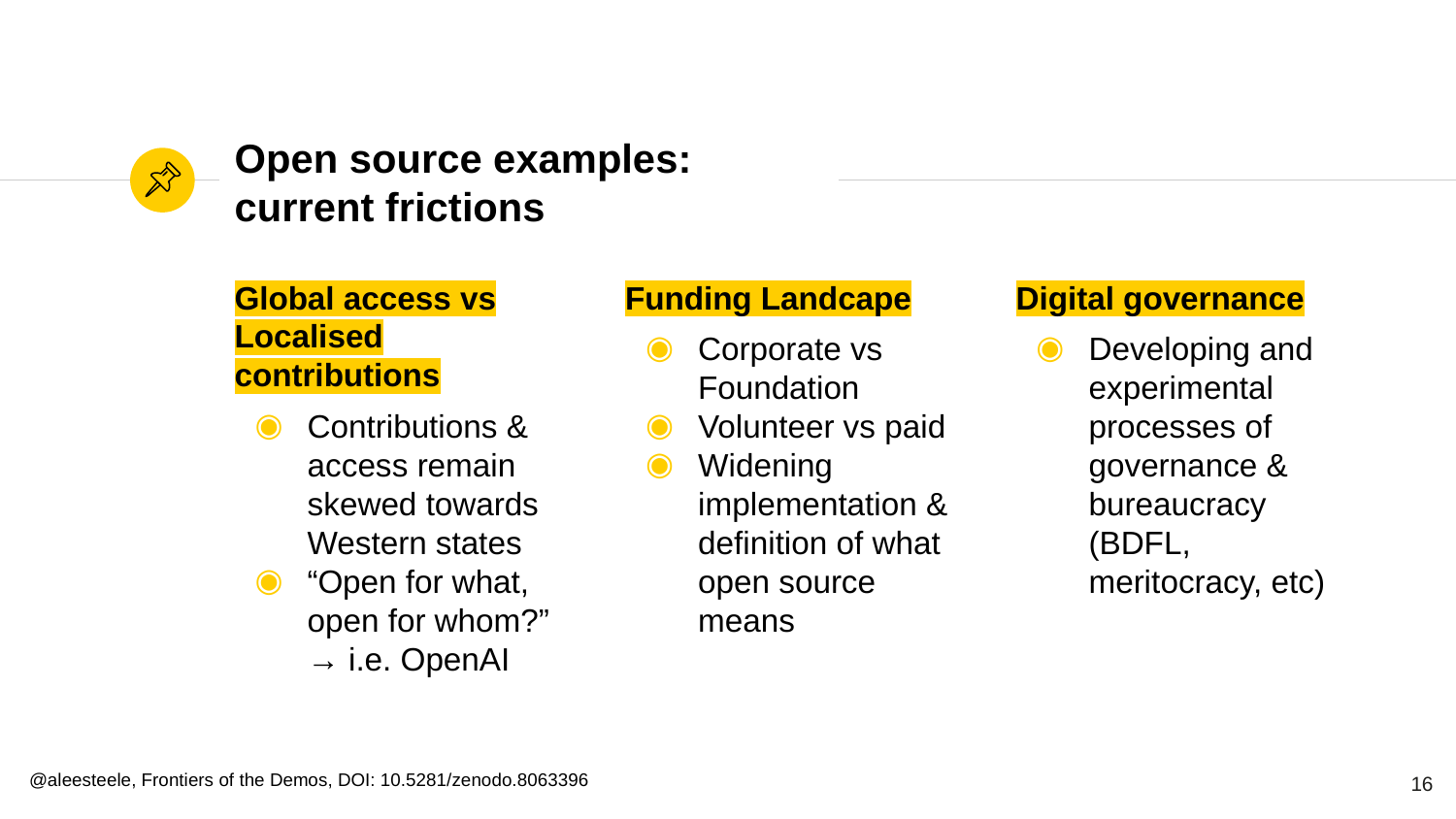

# Open source examples: current frictions

Global access vs Localised contributions
Contributions & access remain skewed towards Western states
“Open for what, open for whom?” → i.e. OpenAI
Funding Landcape
Corporate vs Foundation
Volunteer vs paid
Widening implementation & definition of what open source means

Digital governance
Developing and experimental processes of governance & bureaucracy (BDFL, meritocracy, etc)

16
@aleesteele, Frontiers of the Demos, DOI: 10.5281/zenodo.8063396